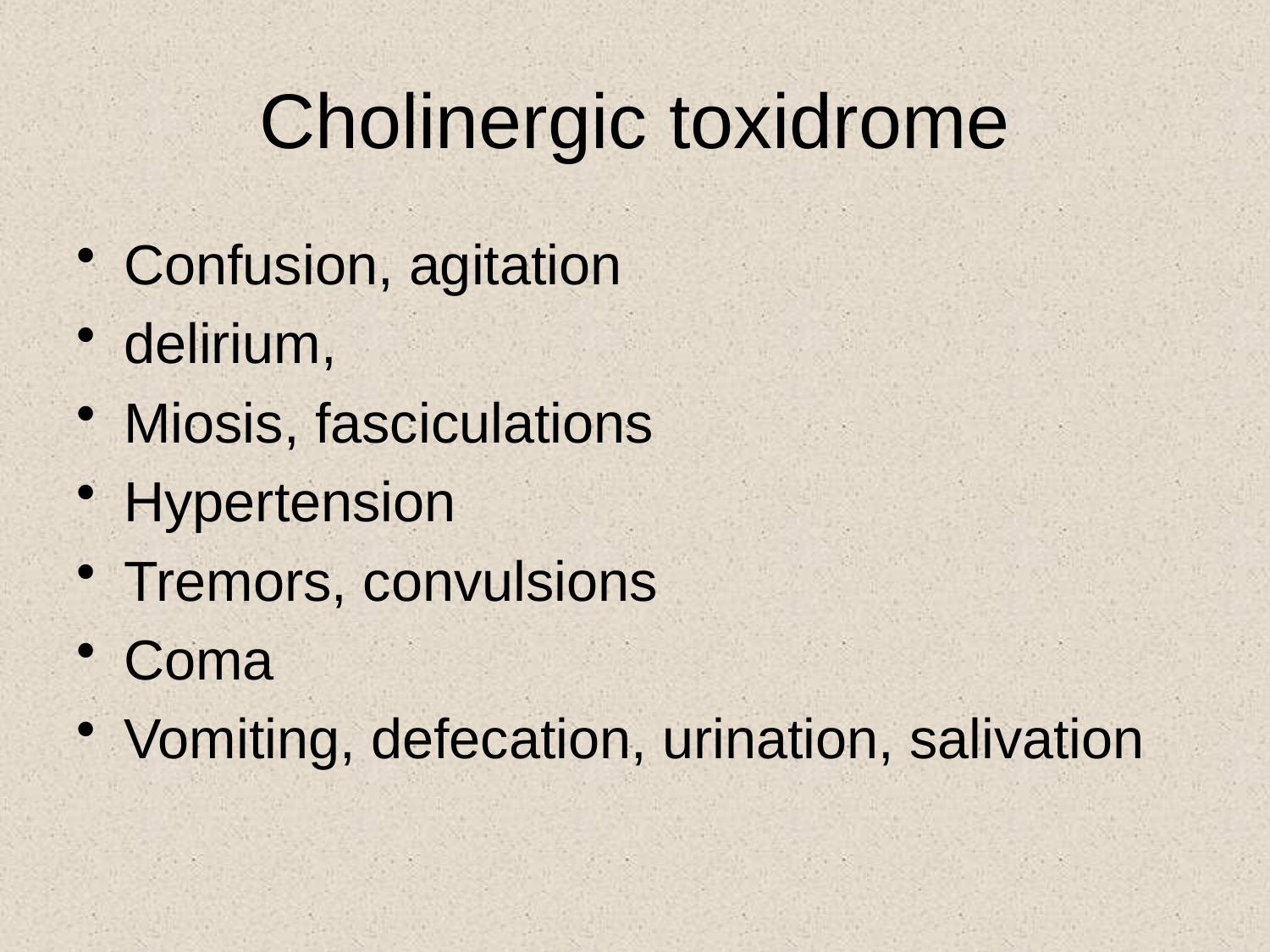

# Cholinergic toxidrome
Confusion, agitation
delirium,
Miosis, fasciculations
Hypertension
Tremors, convulsions
Coma
Vomiting, defecation, urination, salivation